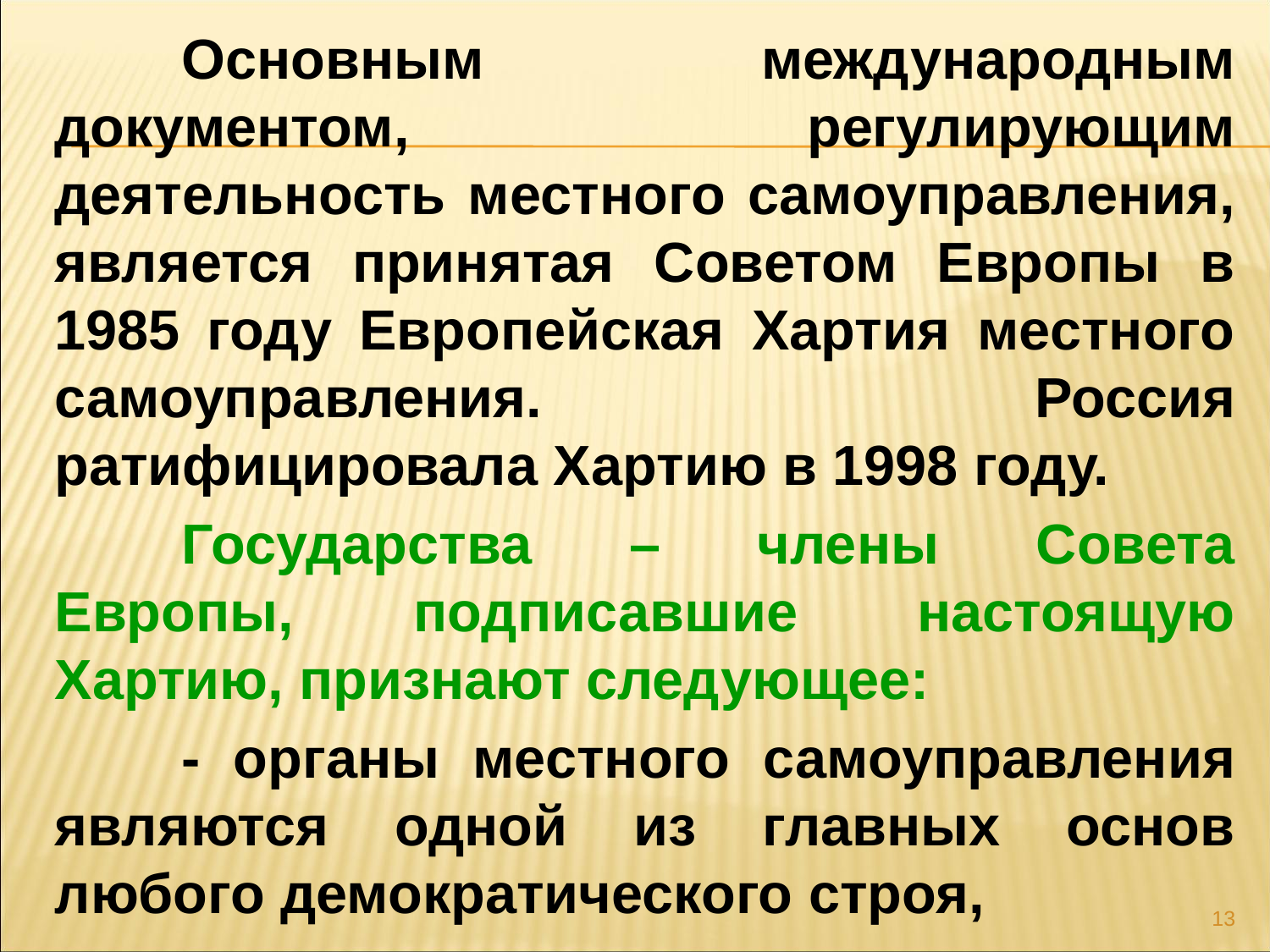

Основным международным документом, регулирующим деятельность местного самоуправления, является принятая Советом Европы в 1985 году Европейская Хартия местного самоуправления. Россия ратифицировала Хартию в 1998 году.
	Государства – члены Совета Европы, подписавшие настоящую Хартию, признают следующее:
	- органы местного самоуправления являются одной из главных основ любого демократического строя,
13